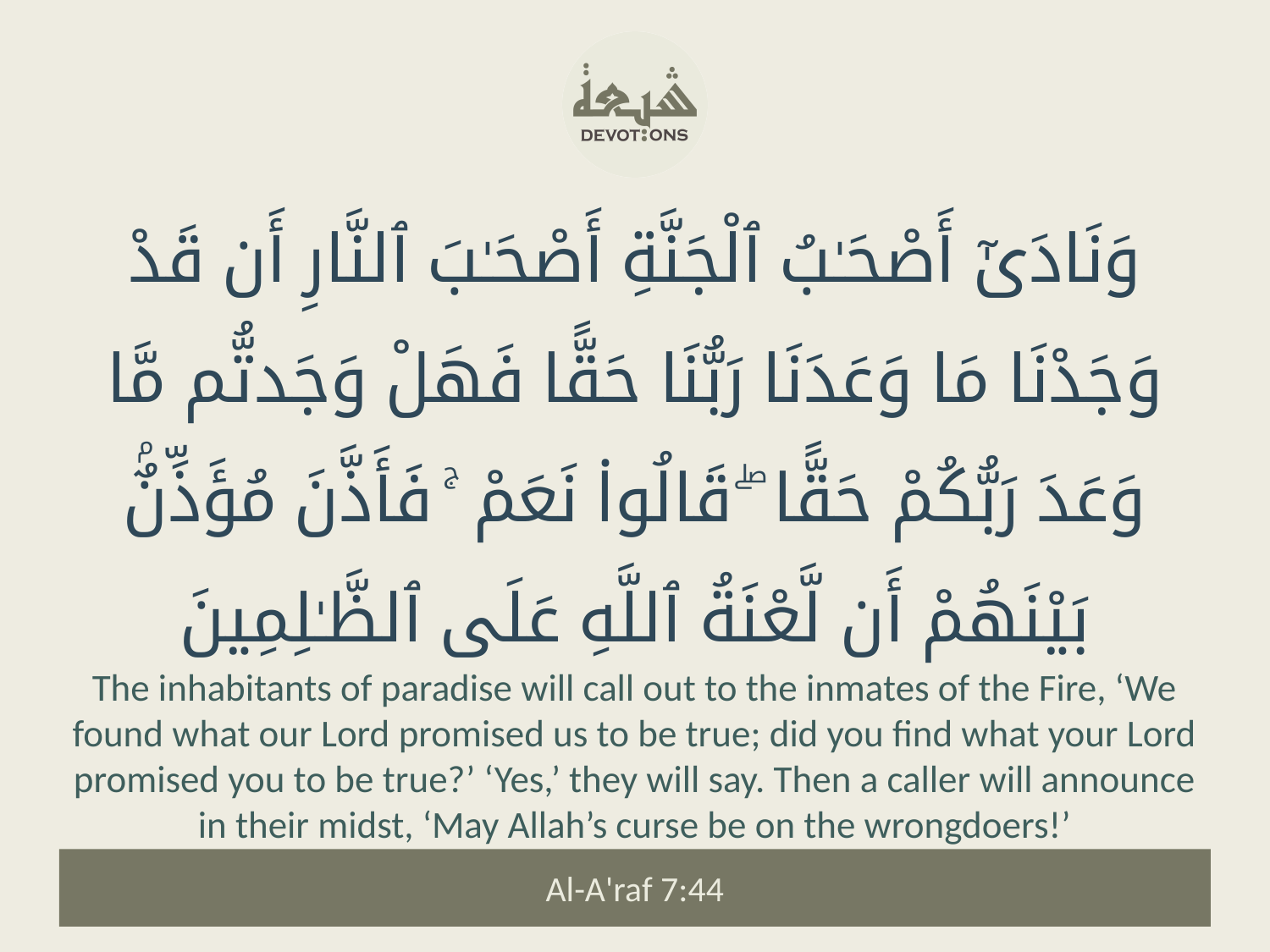

وَنَادَىٰٓ أَصْحَـٰبُ ٱلْجَنَّةِ أَصْحَـٰبَ ٱلنَّارِ أَن قَدْ وَجَدْنَا مَا وَعَدَنَا رَبُّنَا حَقًّا فَهَلْ وَجَدتُّم مَّا وَعَدَ رَبُّكُمْ حَقًّا ۖ قَالُوا۟ نَعَمْ ۚ فَأَذَّنَ مُؤَذِّنٌۢ بَيْنَهُمْ أَن لَّعْنَةُ ٱللَّهِ عَلَى ٱلظَّـٰلِمِينَ
The inhabitants of paradise will call out to the inmates of the Fire, ‘We found what our Lord promised us to be true; did you find what your Lord promised you to be true?’ ‘Yes,’ they will say. Then a caller will announce in their midst, ‘May Allah’s curse be on the wrongdoers!’
Al-A'raf 7:44